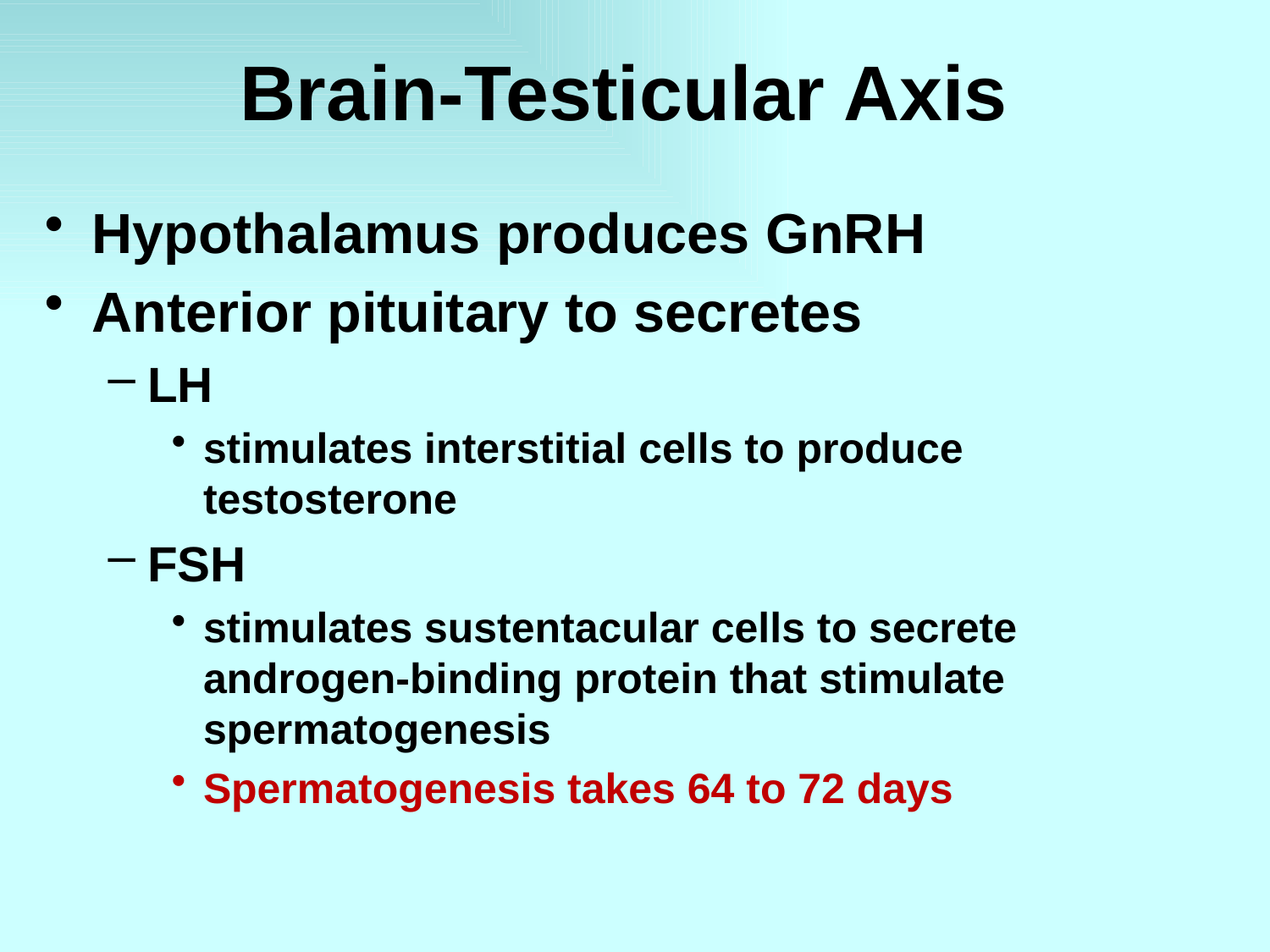

# Brain-Testicular Axis
Hypothalamus produces GnRH
Anterior pituitary to secretes
LH
stimulates interstitial cells to produce testosterone
FSH
stimulates sustentacular cells to secrete androgen-binding protein that stimulate spermatogenesis
Spermatogenesis takes 64 to 72 days